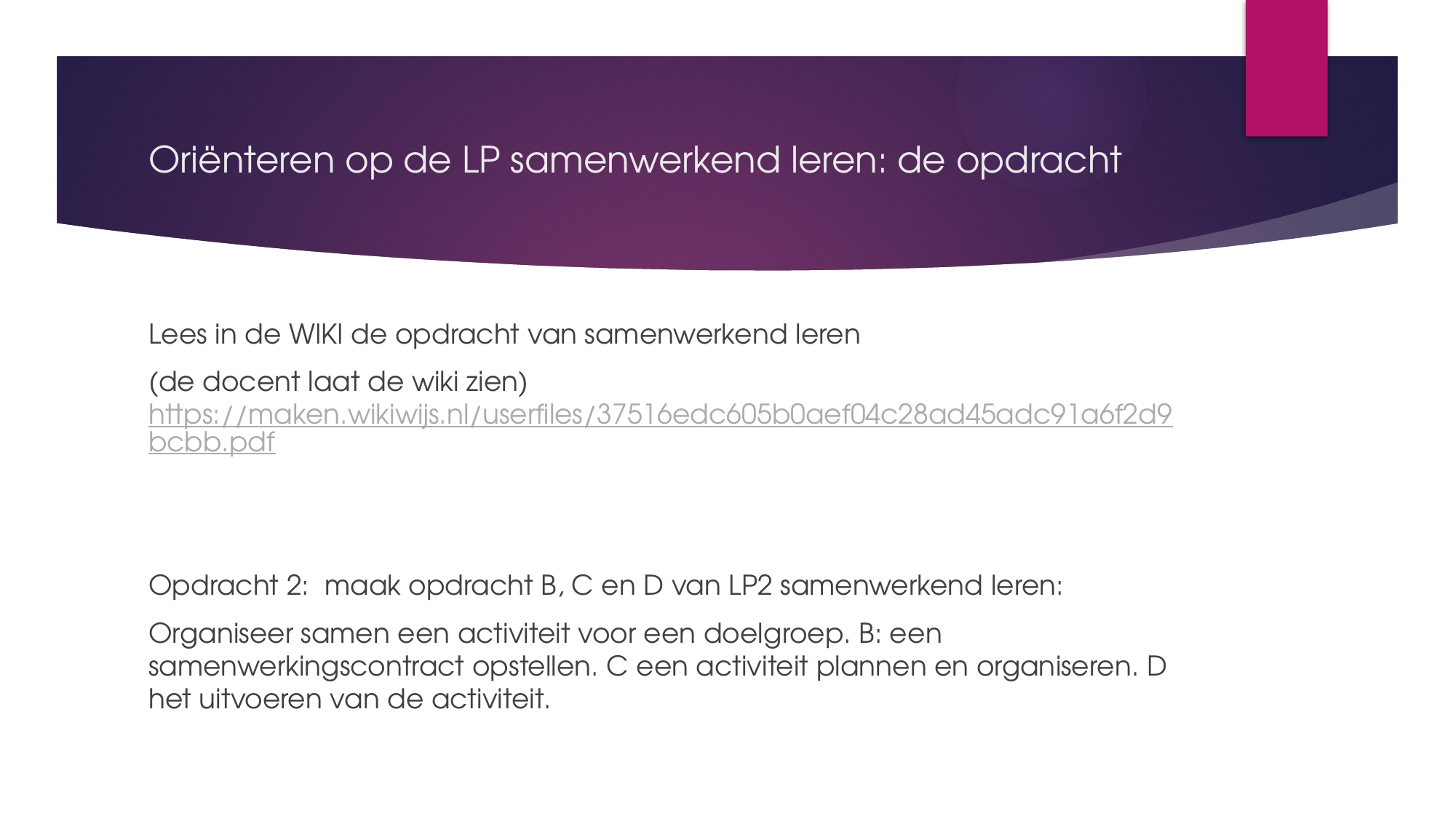

# Oriënteren op de LP samenwerkend leren: de opdracht
Lees in de WIKI de opdracht van samenwerkend leren
(de docent laat de wiki zien) https://maken.wikiwijs.nl/userfiles/37516edc605b0aef04c28ad45adc91a6f2d9bcbb.pdf

Opdracht 2:  maak opdracht B, C en D van LP2 samenwerkend leren:
Organiseer samen een activiteit voor een doelgroep. B: een samenwerkingscontract opstellen. C een activiteit plannen en organiseren. D het uitvoeren van de activiteit.